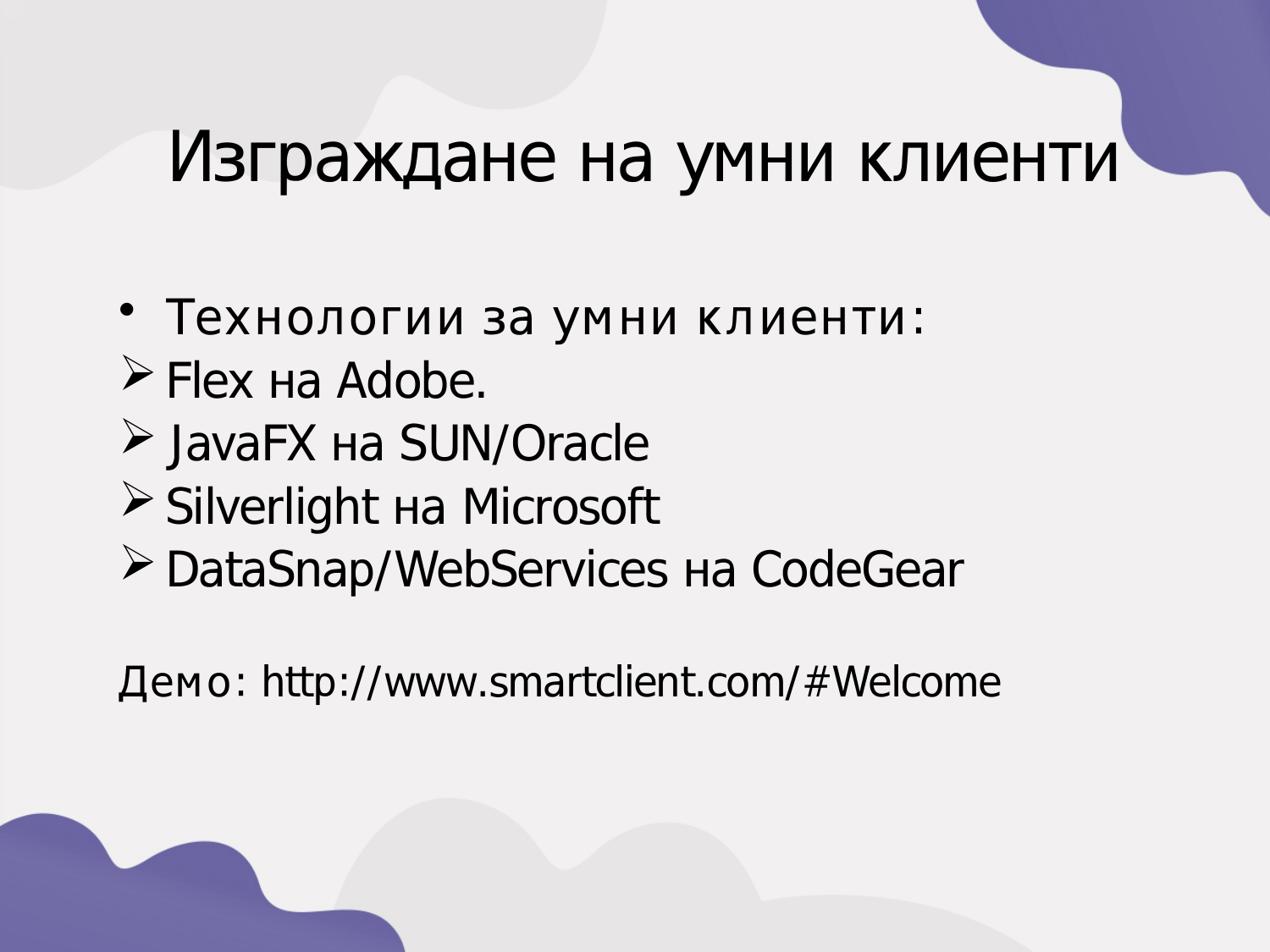

Изграждане на умни клиенти
Технологии за умни клиенти:
Flex на Adobe.
JavaFX на SUN/Oracle
Silverlight на Microsoft
DataSnap/WebServices на CodeGear

Демо: http://www.smartclient.com/#Welcome